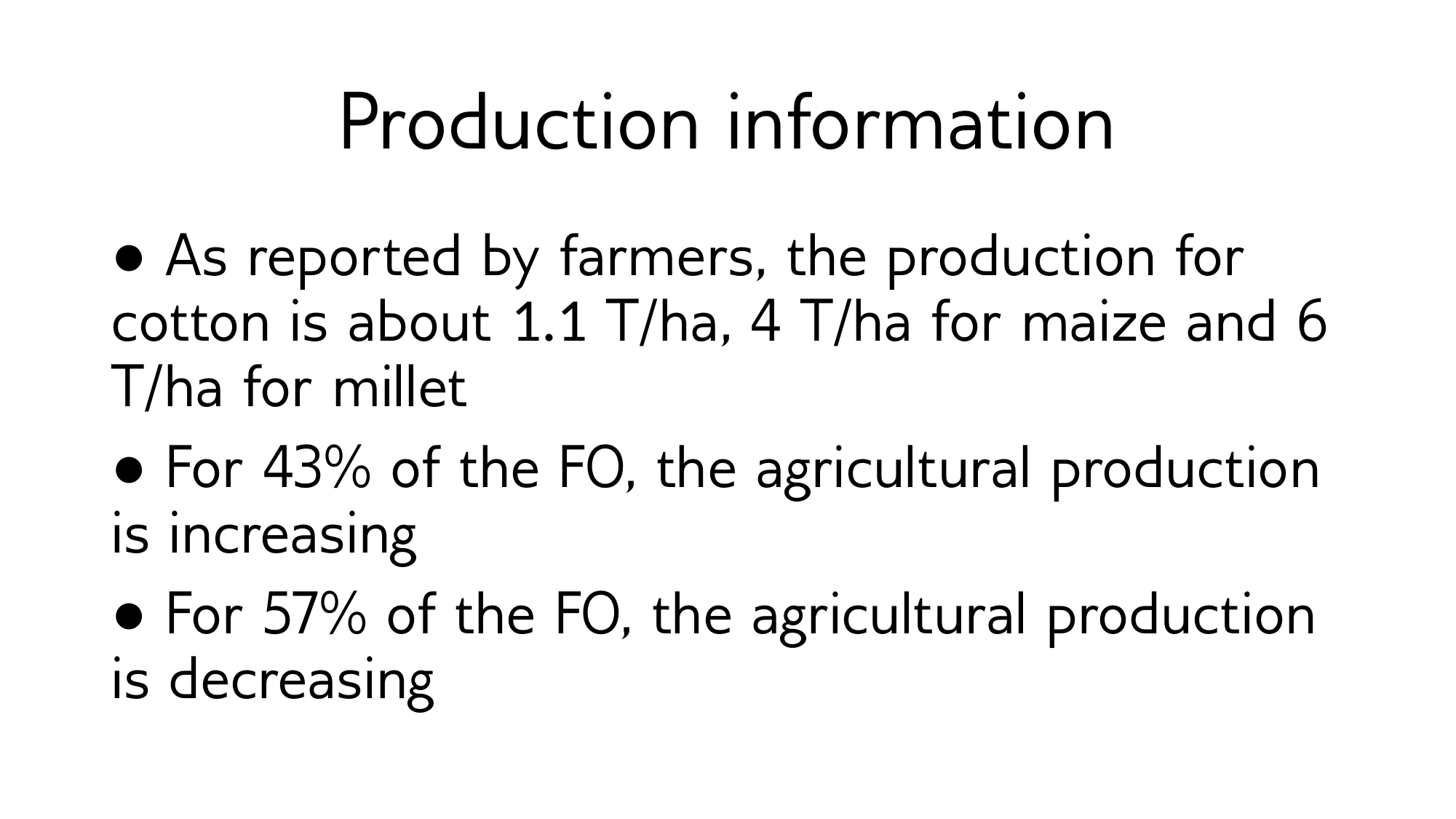

# Production information
● As reported by farmers, the production for cotton is about 1.1 T/ha, 4 T/ha for maize and 6 T/ha for millet
● For 43% of the FO, the agricultural production is increasing
● For 57% of the FO, the agricultural production is decreasing